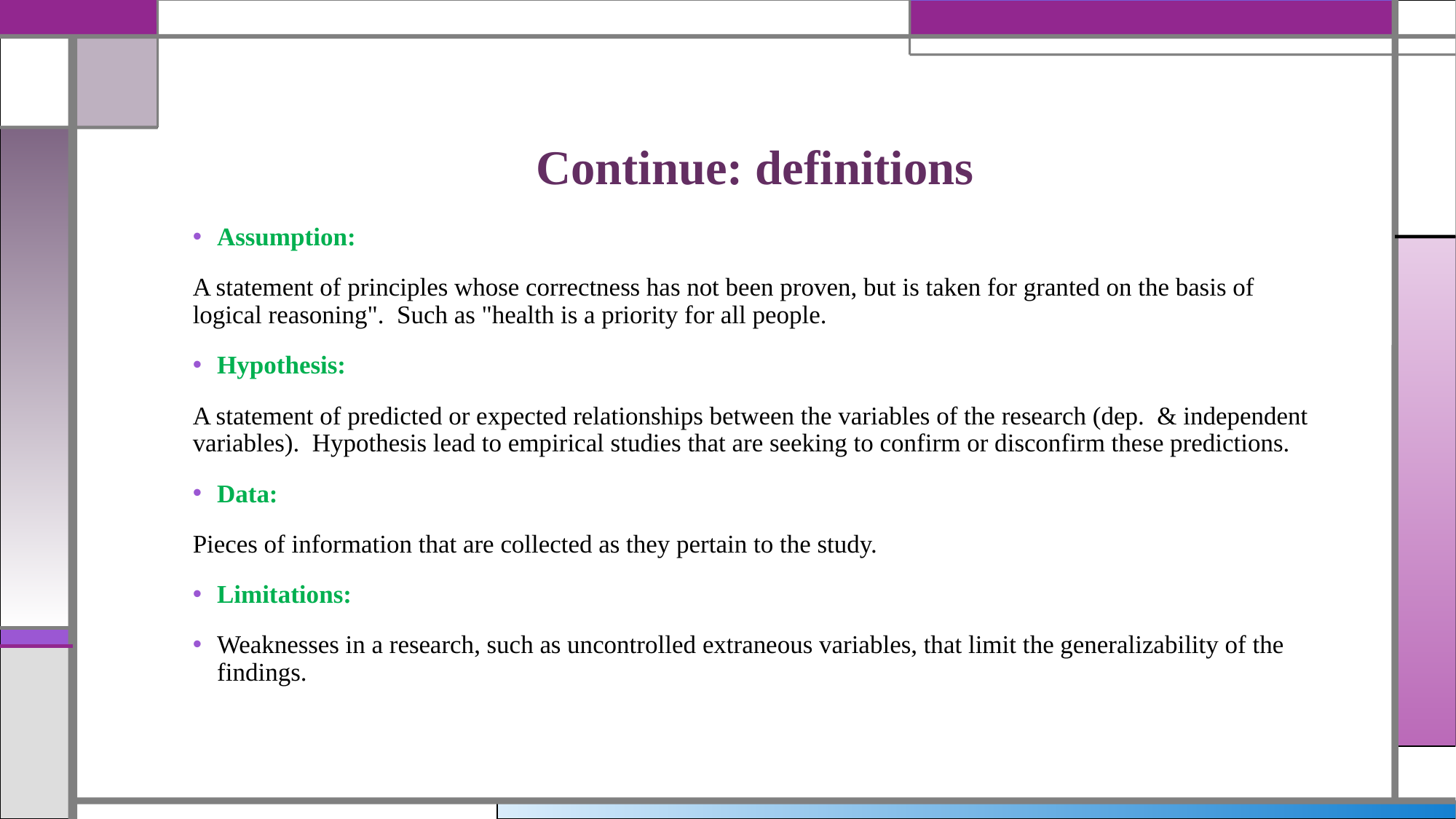

# Continue: definitions
Assumption:
A statement of principles whose correctness has not been proven, but is taken for granted on the basis of logical reasoning".  Such as "health is a priority for all people.
Hypothesis:
A statement of predicted or expected relationships between the variables of the research (dep.  & independent variables).  Hypothesis lead to empirical studies that are seeking to confirm or disconfirm these predictions.
Data:
Pieces of information that are collected as they pertain to the study.
Limitations:
Weaknesses in a research, such as uncontrolled extraneous variables, that limit the generalizability of the findings.